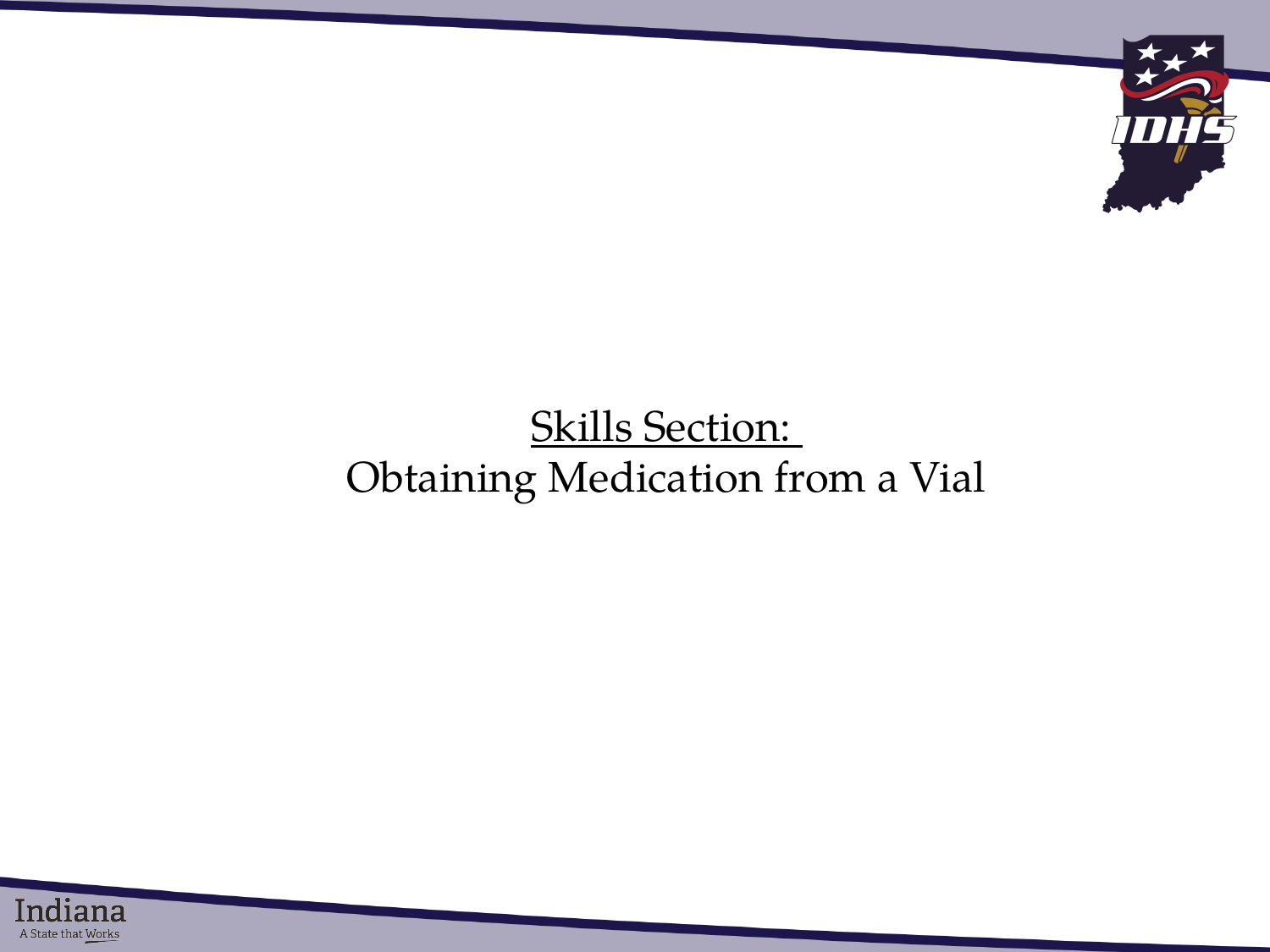

# Skills Section: Obtaining Medication from a Vial